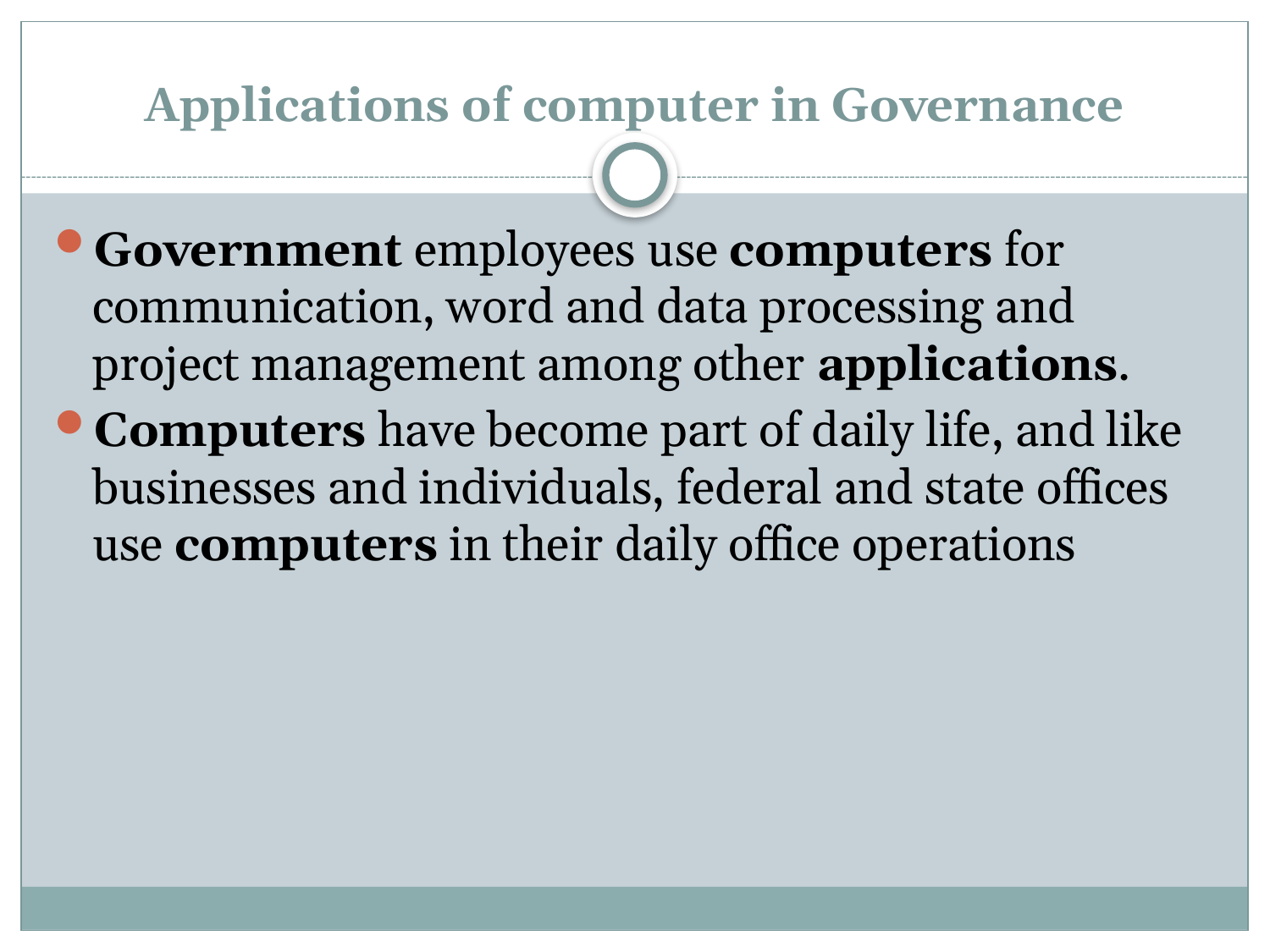

# Applications of computer in Governance
Government employees use computers for communication, word and data processing and project management among other applications.
Computers have become part of daily life, and like businesses and individuals, federal and state offices use computers in their daily office operations